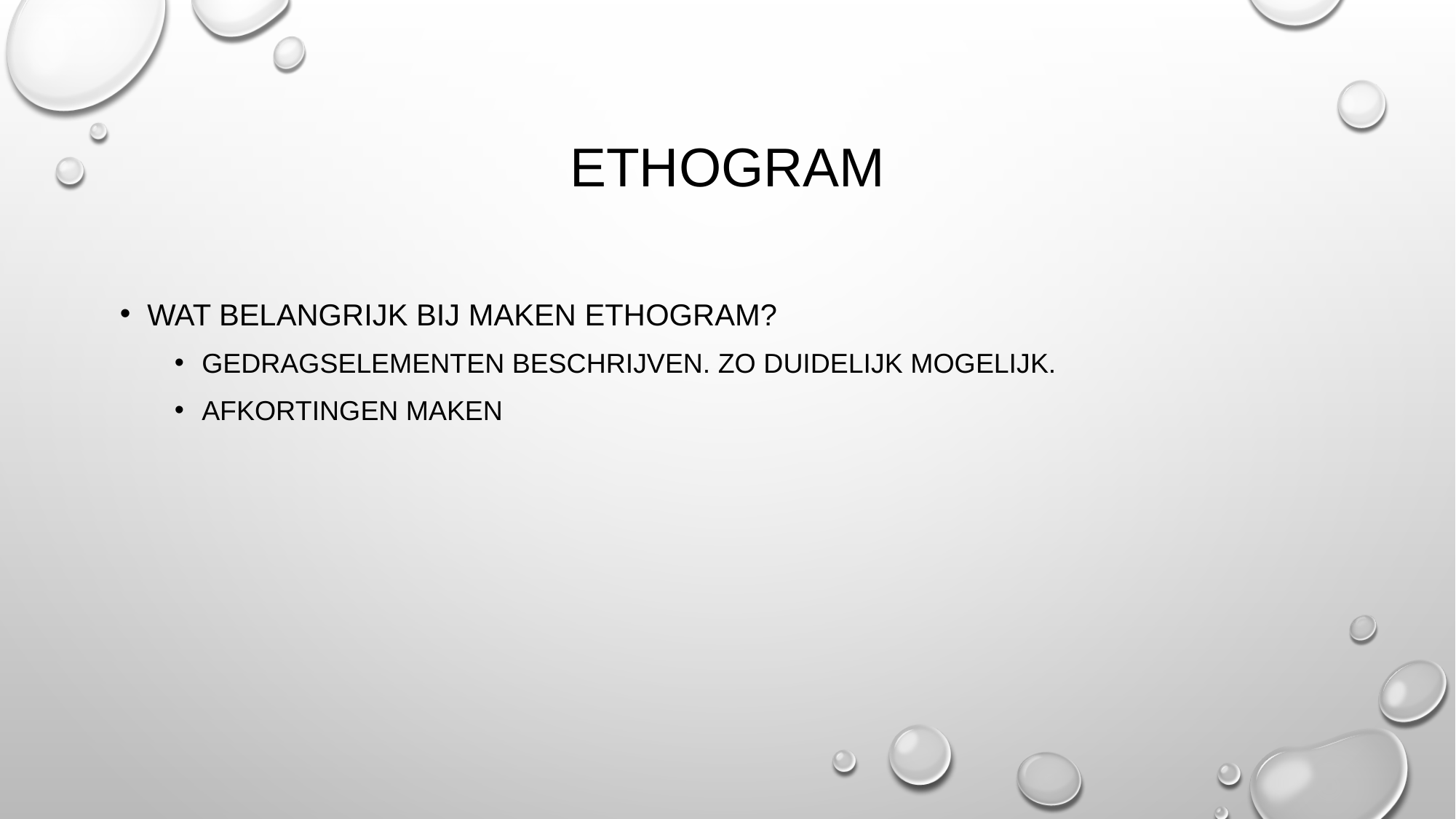

# ethogram
Wat belangrijk bij maken ethogram?
Gedragselementen beschrijven. Zo duidelijk mogelijk.
Afkortingen maken